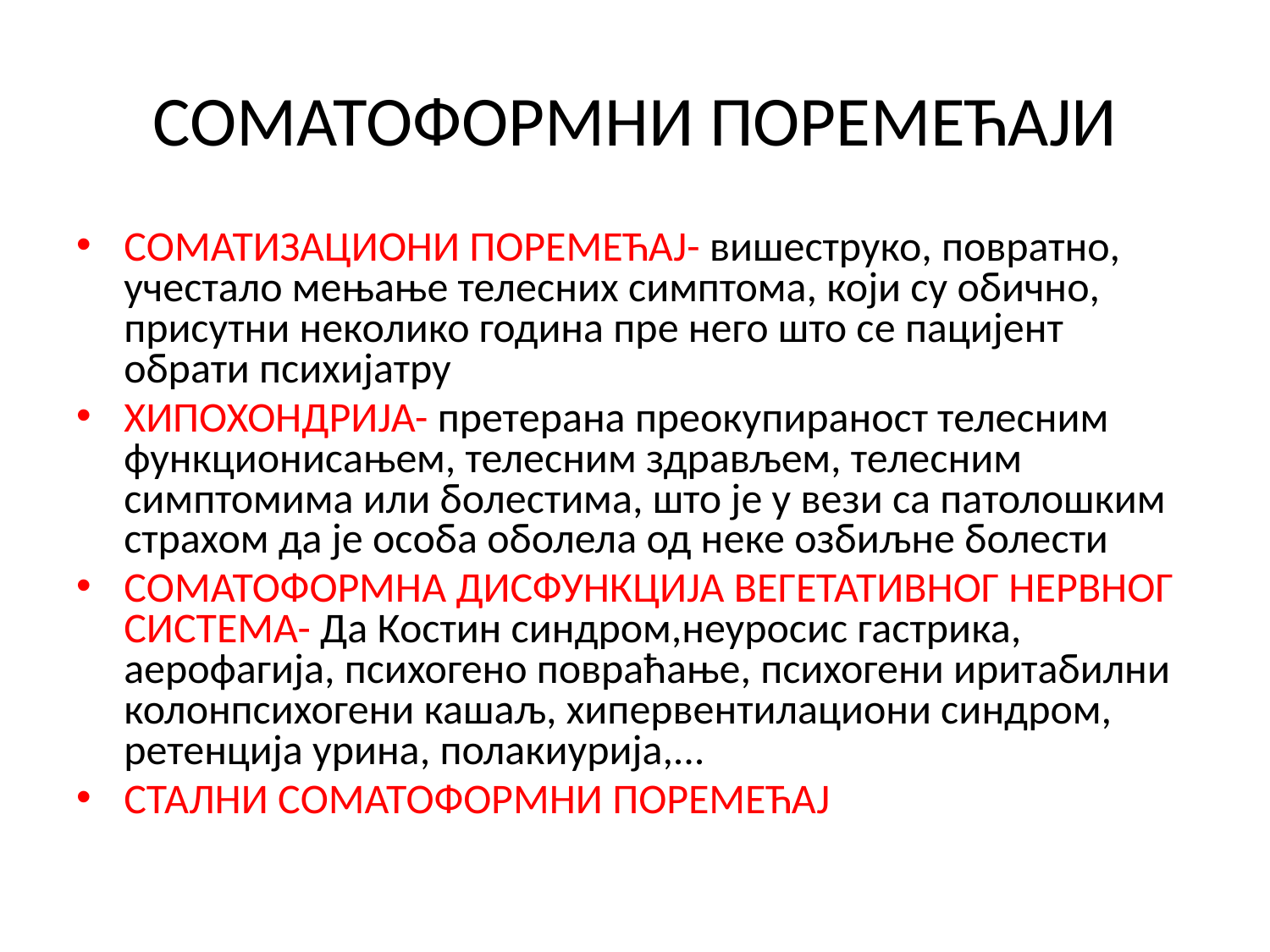

# СОМАТОФОРМНИ ПОРЕМЕЋАЈИ
СОМАТИЗАЦИОНИ ПОРЕМЕЋАЈ- вишеструко, повратно, учестало мењање телесних симптома, који су обично, присутни неколико година пре него што се пацијент обрати психијатру
ХИПОХОНДРИЈА- претерана преокупираност телесним функционисањем, телесним здрављем, телесним симптомима или болестима, што је у вези са патолошким страхом да је особа оболела од неке озбиљне болести
СОМАТОФОРМНА ДИСФУНКЦИЈА ВЕГЕТАТИВНОГ НЕРВНОГ СИСТЕМА- Да Костин синдром,неуросис гастрика, аерофагија, психогено повраћање, психогени иритабилни колонпсихогени кашаљ, хипервентилациони синдром, ретенција урина, полакиурија,...
СТАЛНИ СОМАТОФОРМНИ ПОРЕМЕЋАЈ